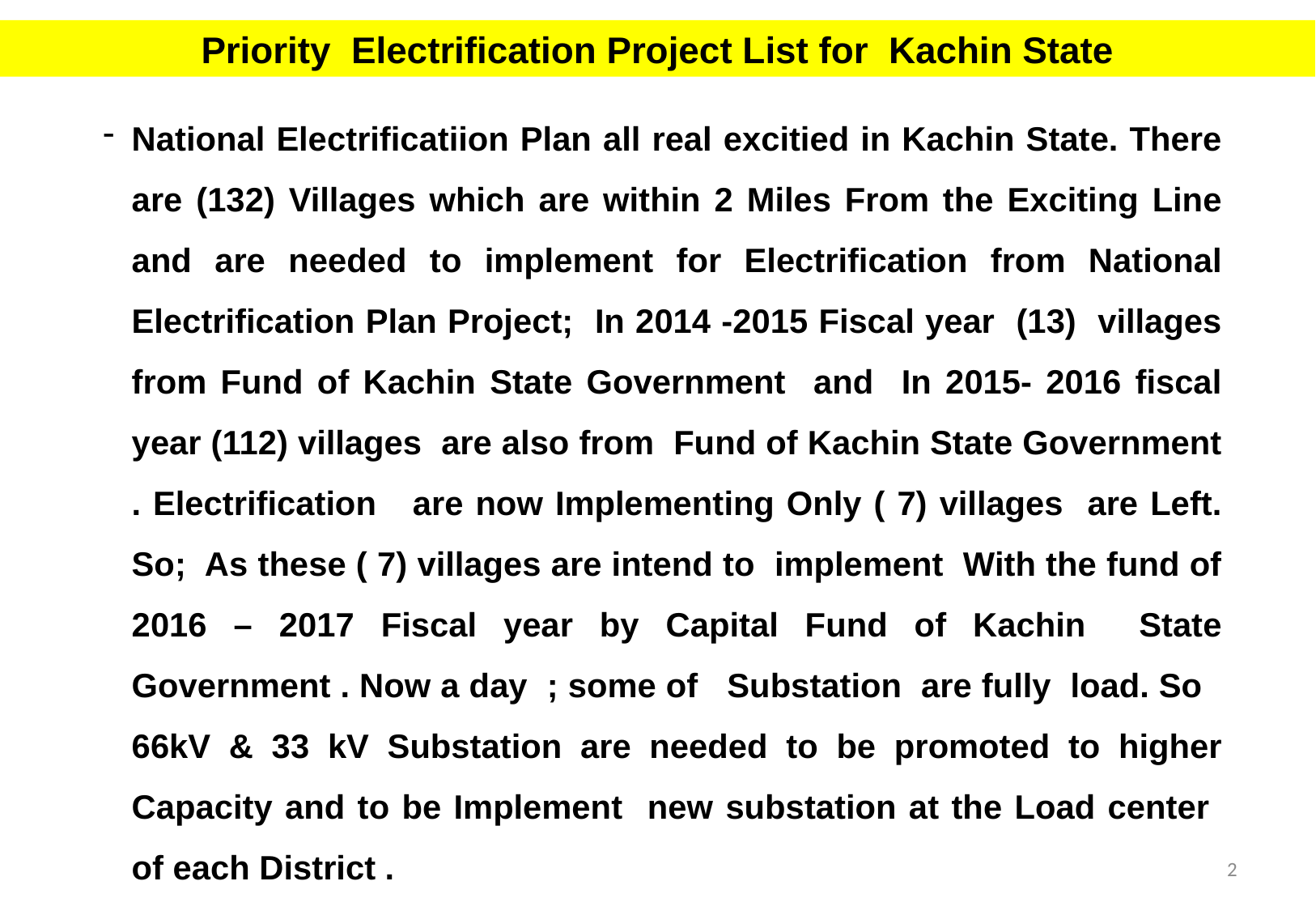

Priority  Electrification Project List for  Kachin State
National Electrificatiion Plan all real excitied in Kachin State. There are (132) Villages which are within 2 Miles From the Exciting Line and are needed to implement for Electrification from National Electrification Plan Project;  In 2014 -2015 Fiscal year  (13)  villages from Fund of Kachin State Government  and  In 2015- 2016 fiscal year (112) villages  are also from  Fund of Kachin State Government . Electrification   are now Implementing Only ( 7) villages  are Left. So;  As these ( 7) villages are intend to  implement  With the fund of 2016 – 2017 Fiscal year by Capital Fund of Kachin  State Government . Now a day  ; some of   Substation  are fully  load. So   66kV & 33 kV Substation are needed to be promoted to higher Capacity and to be Implement  new substation at the Load center  of each District .

2